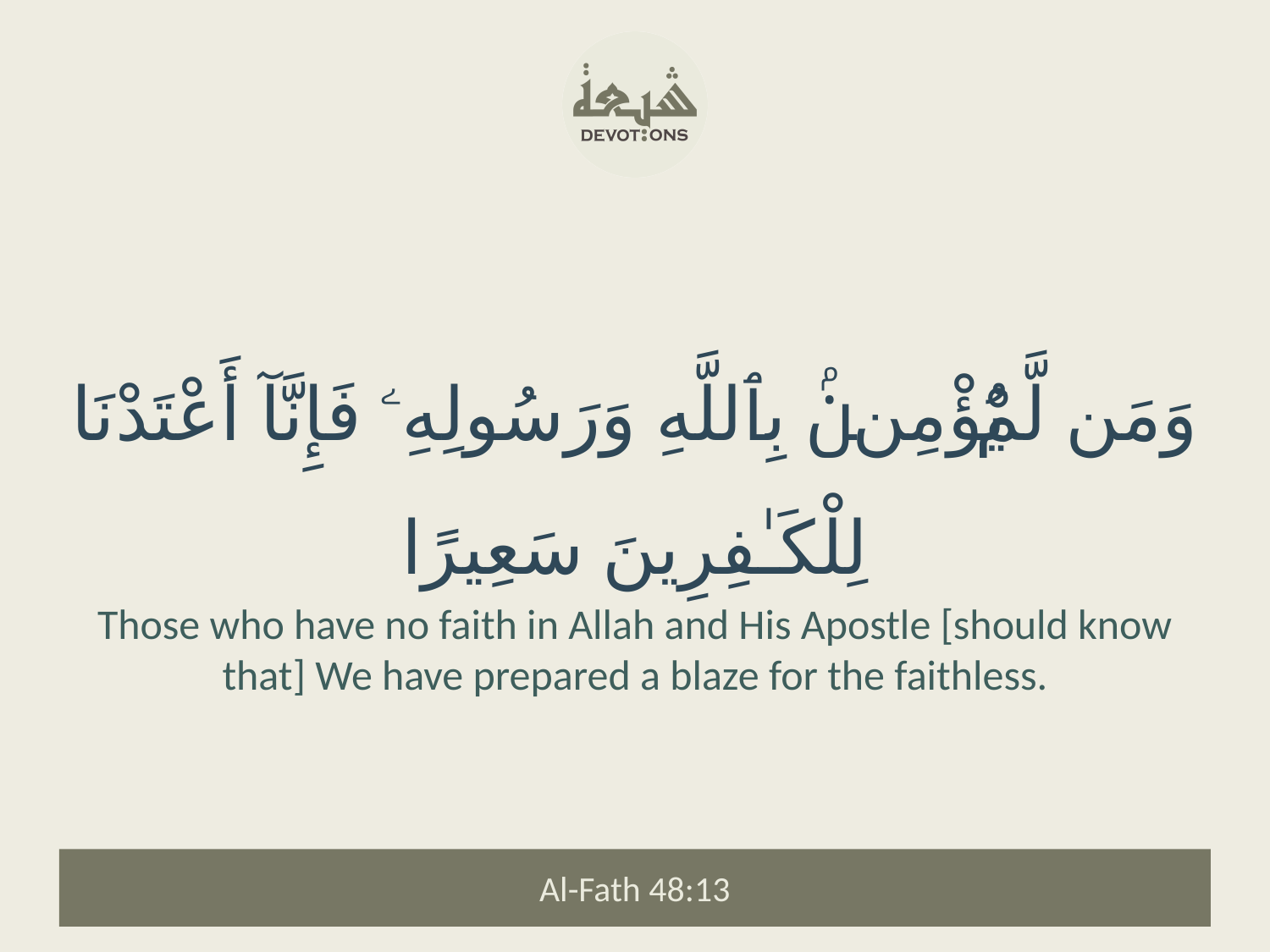

وَمَن لَّمْ يُؤْمِنۢ بِٱللَّهِ وَرَسُولِهِۦ فَإِنَّآ أَعْتَدْنَا لِلْكَـٰفِرِينَ سَعِيرًا
Those who have no faith in Allah and His Apostle [should know that] We have prepared a blaze for the faithless.
Al-Fath 48:13